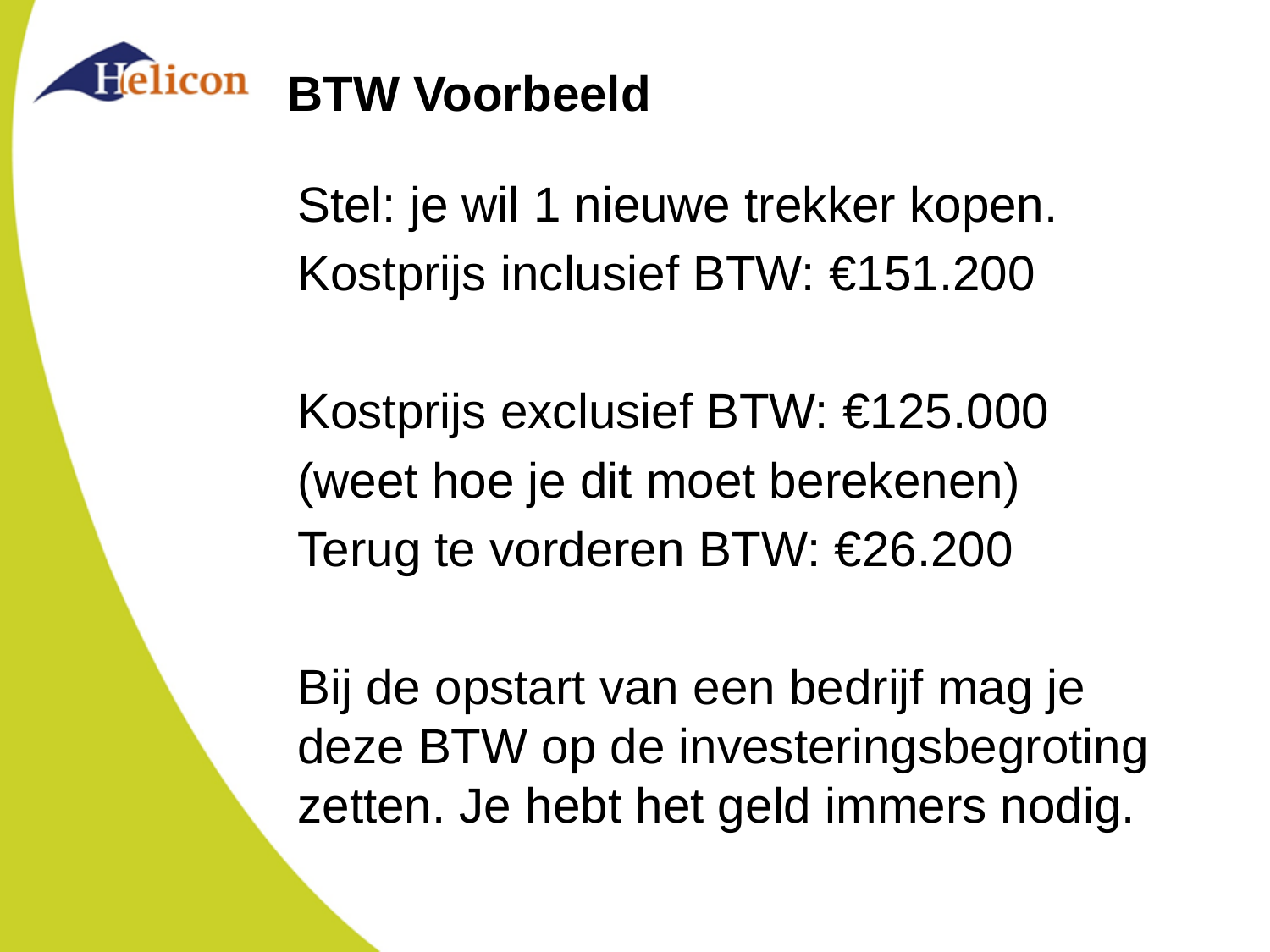

# BTW Voorbeeld
Stel: je wil 1 nieuwe trekker kopen.
Kostprijs inclusief BTW: €151.200

Kostprijs exclusief BTW: €125.000
(weet hoe je dit moet berekenen)
Terug te vorderen BTW: €26.200

Bij de opstart van een bedrijf mag je deze BTW op de investeringsbegroting zetten. Je hebt het geld immers nodig.